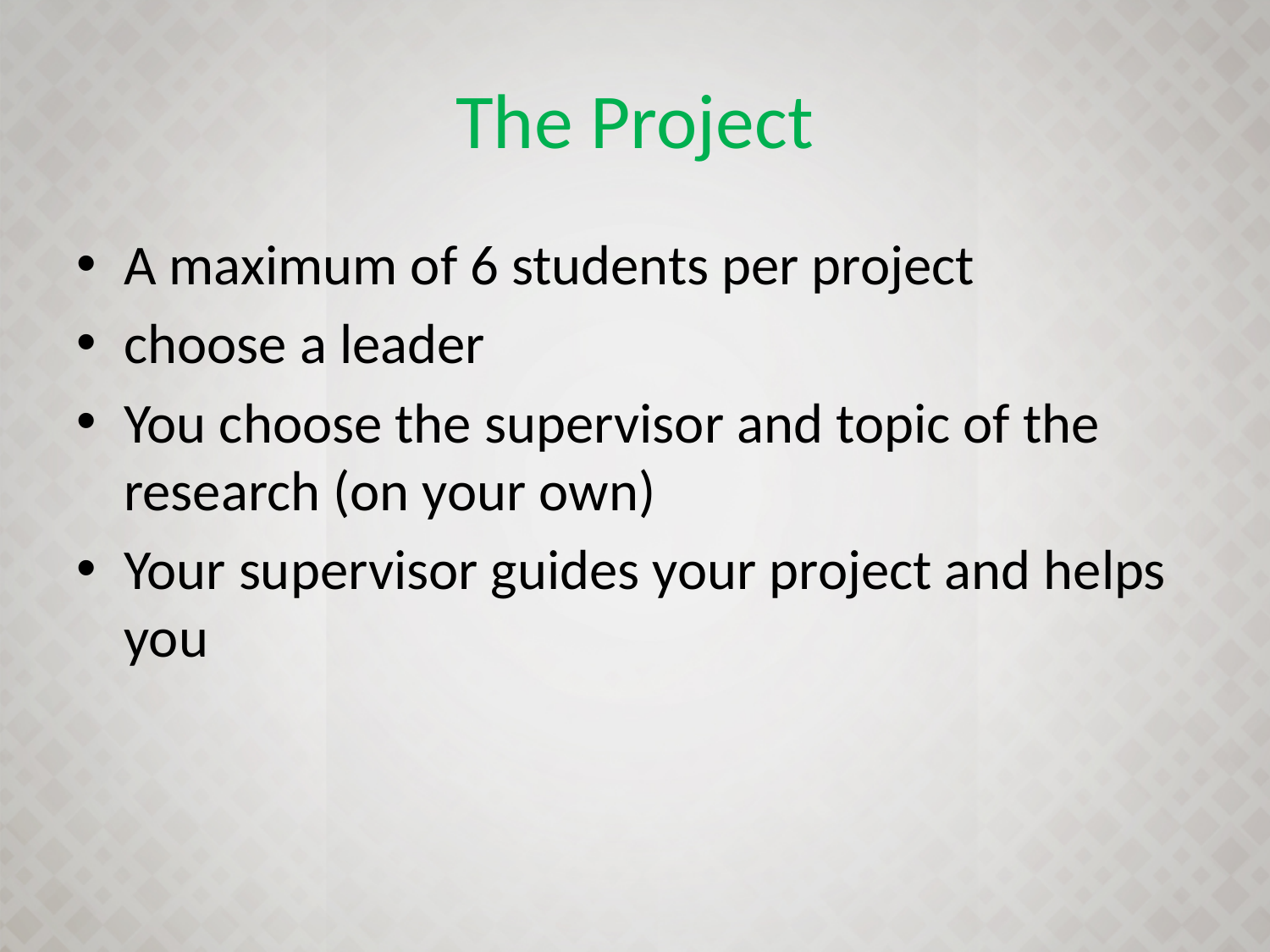

# The Project
A maximum of 6 students per project
choose a leader
You choose the supervisor and topic of the research (on your own)
Your supervisor guides your project and helps you